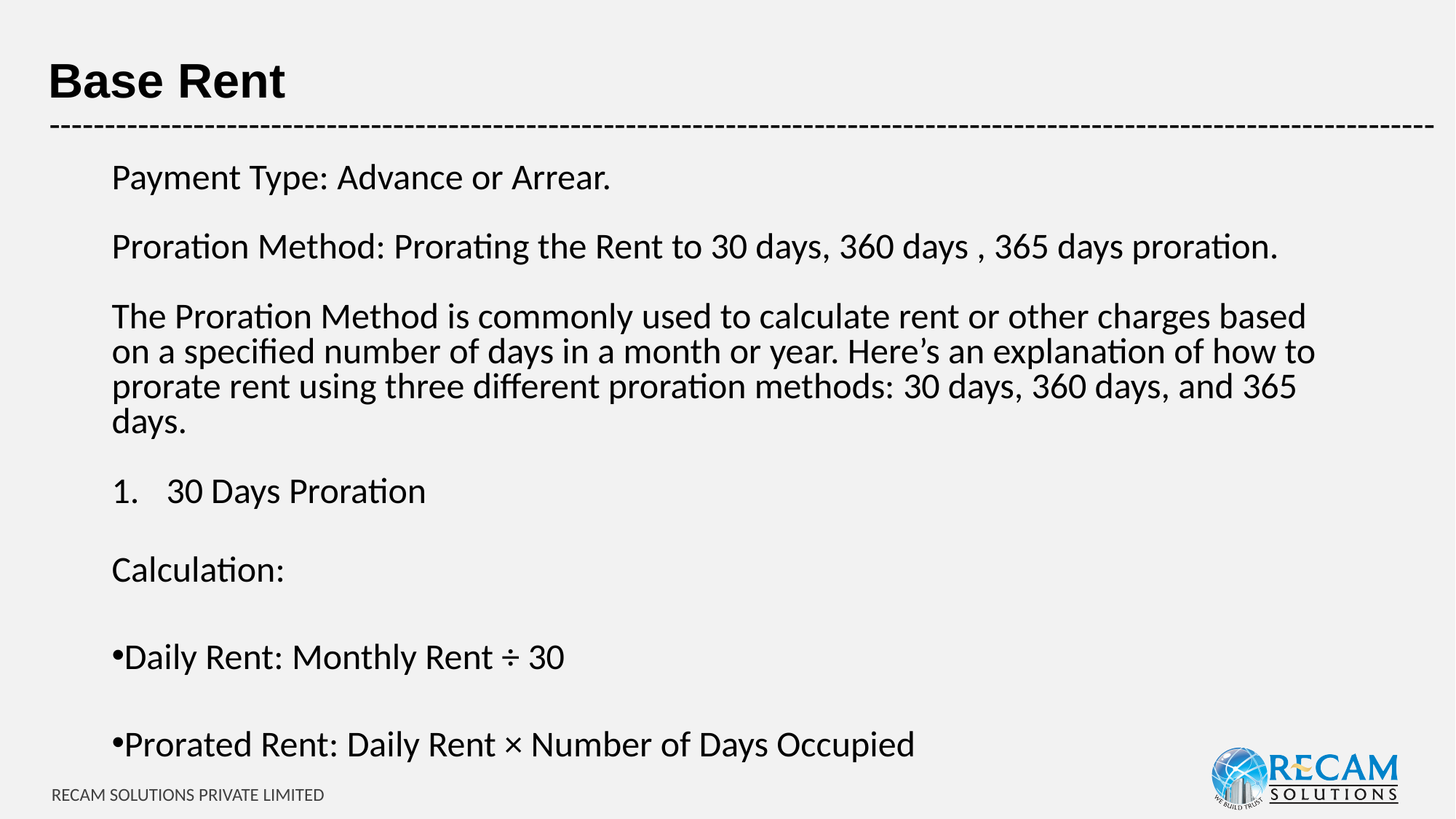

Base Rent
-----------------------------------------------------------------------------------------------------------------------------
Payment Type: Advance or Arrear.

Proration Method: Prorating the Rent to 30 days, 360 days , 365 days proration.

The Proration Method is commonly used to calculate rent or other charges based on a specified number of days in a month or year. Here’s an explanation of how to prorate rent using three different proration methods: 30 days, 360 days, and 365 days.

30 Days Proration

Calculation:

Daily Rent: Monthly Rent ÷ 30

Prorated Rent: Daily Rent × Number of Days Occupied

RECAM SOLUTIONS PRIVATE LIMITED